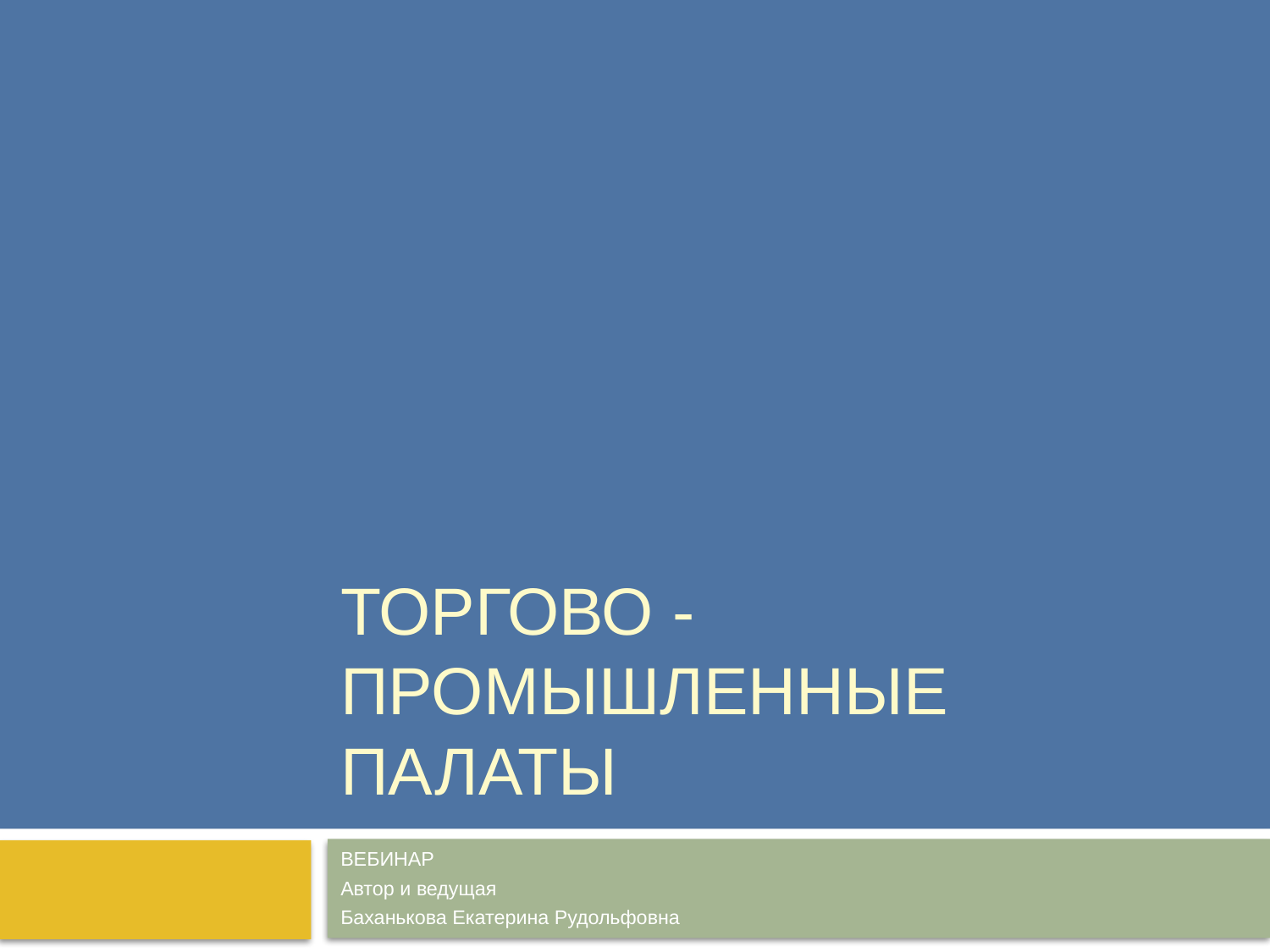

# Торгово -промышленные палаты
ВЕБИНАР
Автор и ведущая
Баханькова Екатерина Рудольфовна